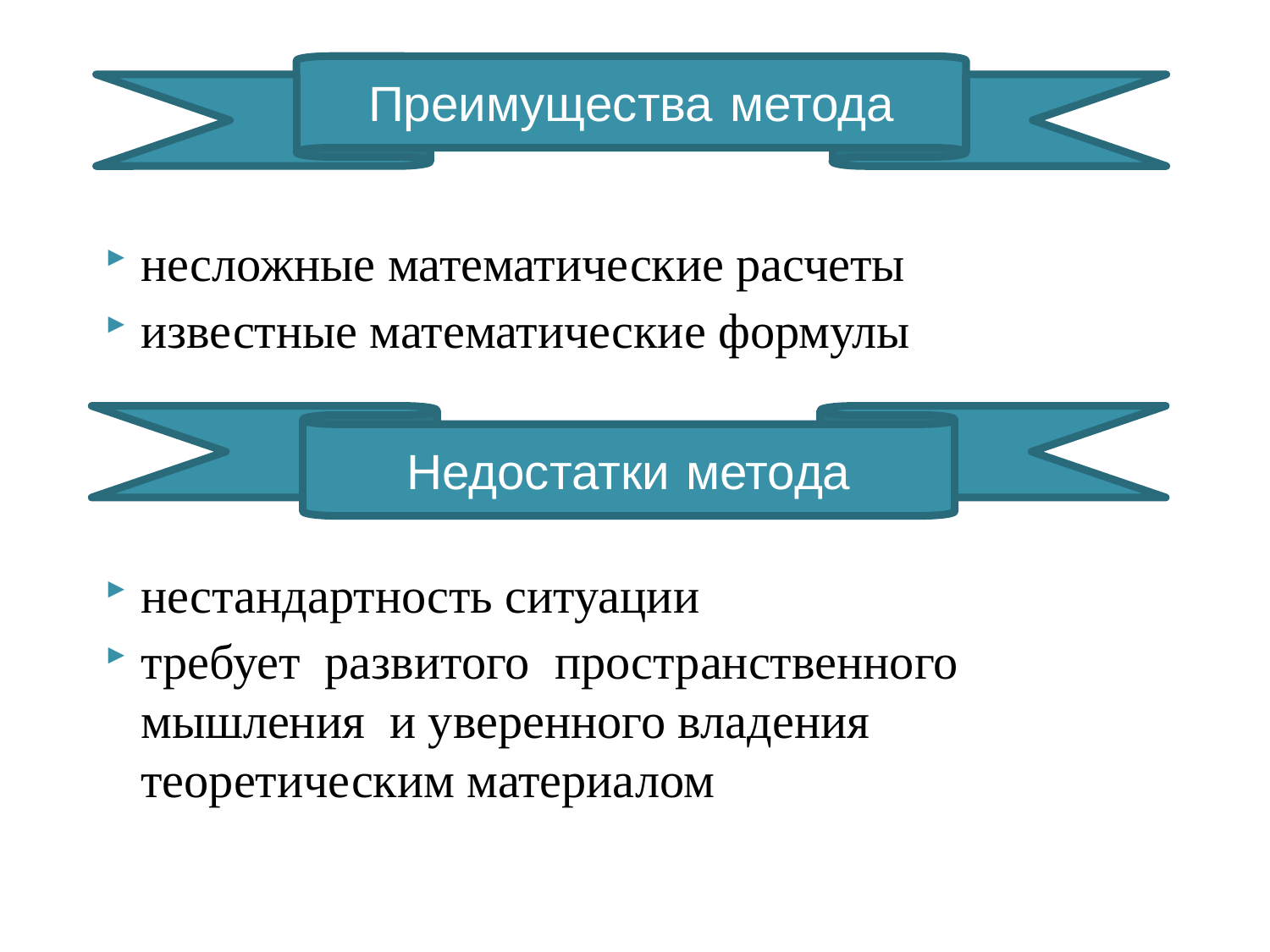

Преимущества метода
несложные математические расчеты
известные математические формулы

нестандартность ситуации
требует  развитого  пространственного мышления  и уверенного владения теоретическим материалом
Недостатки метода